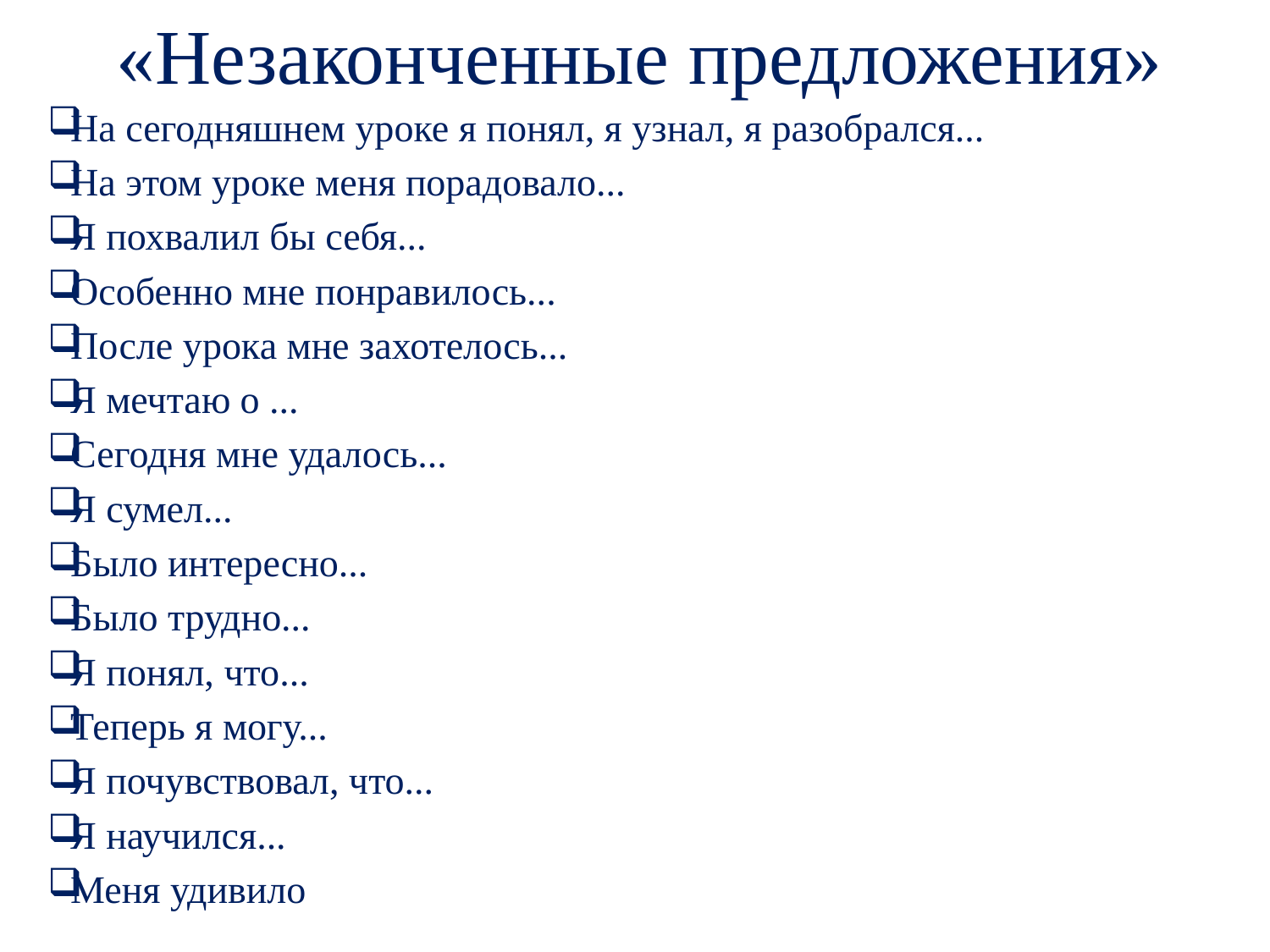

# «Незаконченные предложения»
На сегодняшнем уроке я понял, я узнал, я разобрался...
На этом уроке меня порадовало...
Я похвалил бы себя...
Особенно мне понравилось...
После урока мне захотелось...
Я мечтаю о ...
Сегодня мне удалось...
Я сумел...
Было интересно...
Было трудно...
Я понял, что...
Теперь я могу...
Я почувствовал, что...
Я научился...
Меня удивило